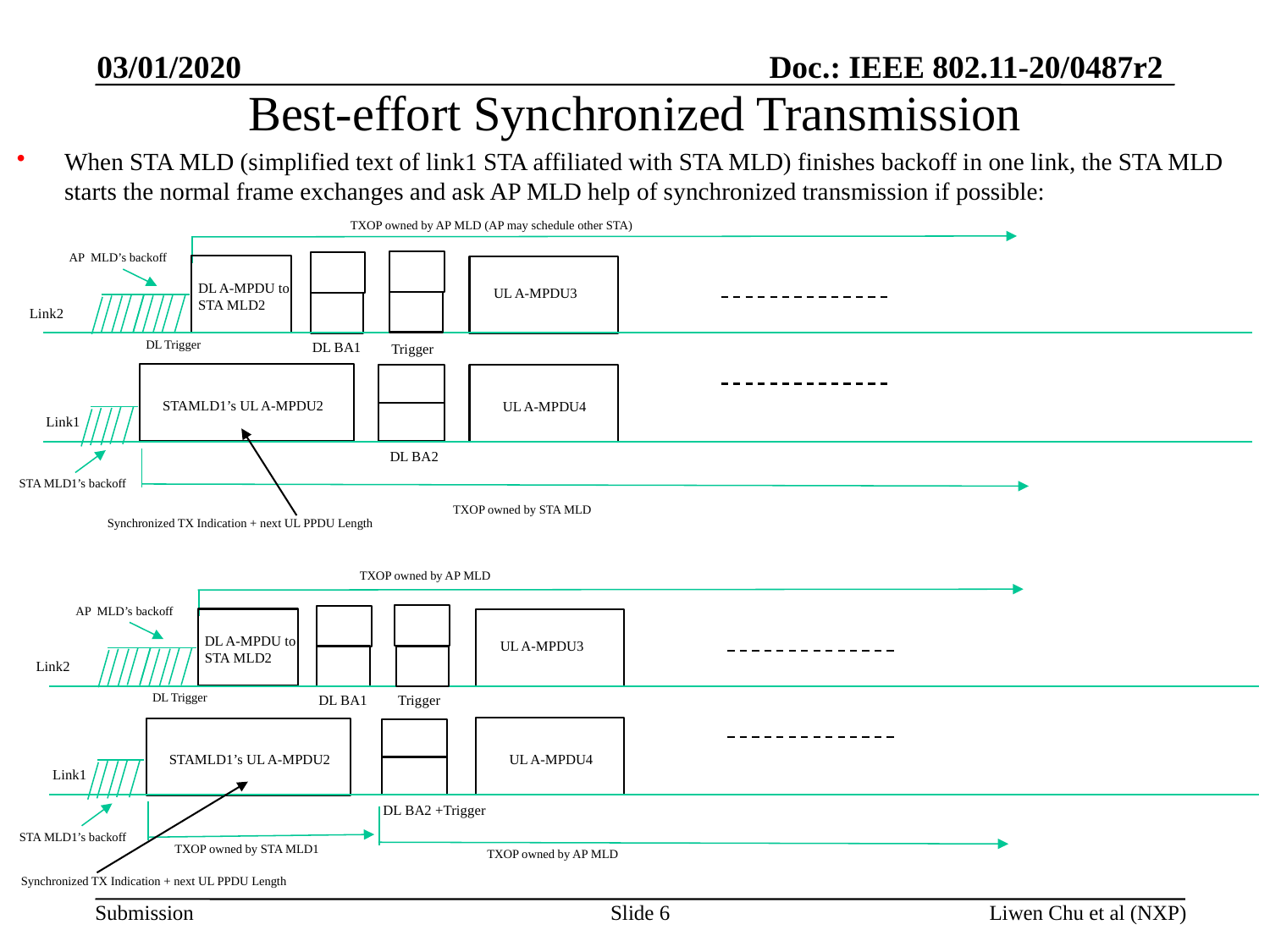

03/01/2020
# Best-effort Synchronized Transmission
When STA MLD (simplified text of link1 STA affiliated with STA MLD) finishes backoff in one link, the STA MLD starts the normal frame exchanges and ask AP MLD help of synchronized transmission if possible:
TXOP owned by AP MLD (AP may schedule other STA)
AP  MLD’s backoff

DL A-MPDU to
STA MLD2
UL A-MPDU3

Link2
DL Trigger
DL BA1
Trigger

STAMLD1’s UL A-MPDU2
UL A-MPDU4

Link1

DL BA2
STA MLD1’s backoff
TXOP owned by STA MLD
Synchronized TX Indication + next UL PPDU Length
TXOP owned by AP MLD
AP  MLD’s backoff

DL A-MPDU to
STA MLD2
UL A-MPDU3

Link2
DL Trigger
DL BA1
Trigger

STAMLD1’s UL A-MPDU2
UL A-MPDU4

Link1

DL BA2 +Trigger
STA MLD1’s backoff
TXOP owned by STA MLD1
TXOP owned by AP MLD
Synchronized TX Indication + next UL PPDU Length
Slide 6
Liwen Chu et al (NXP)